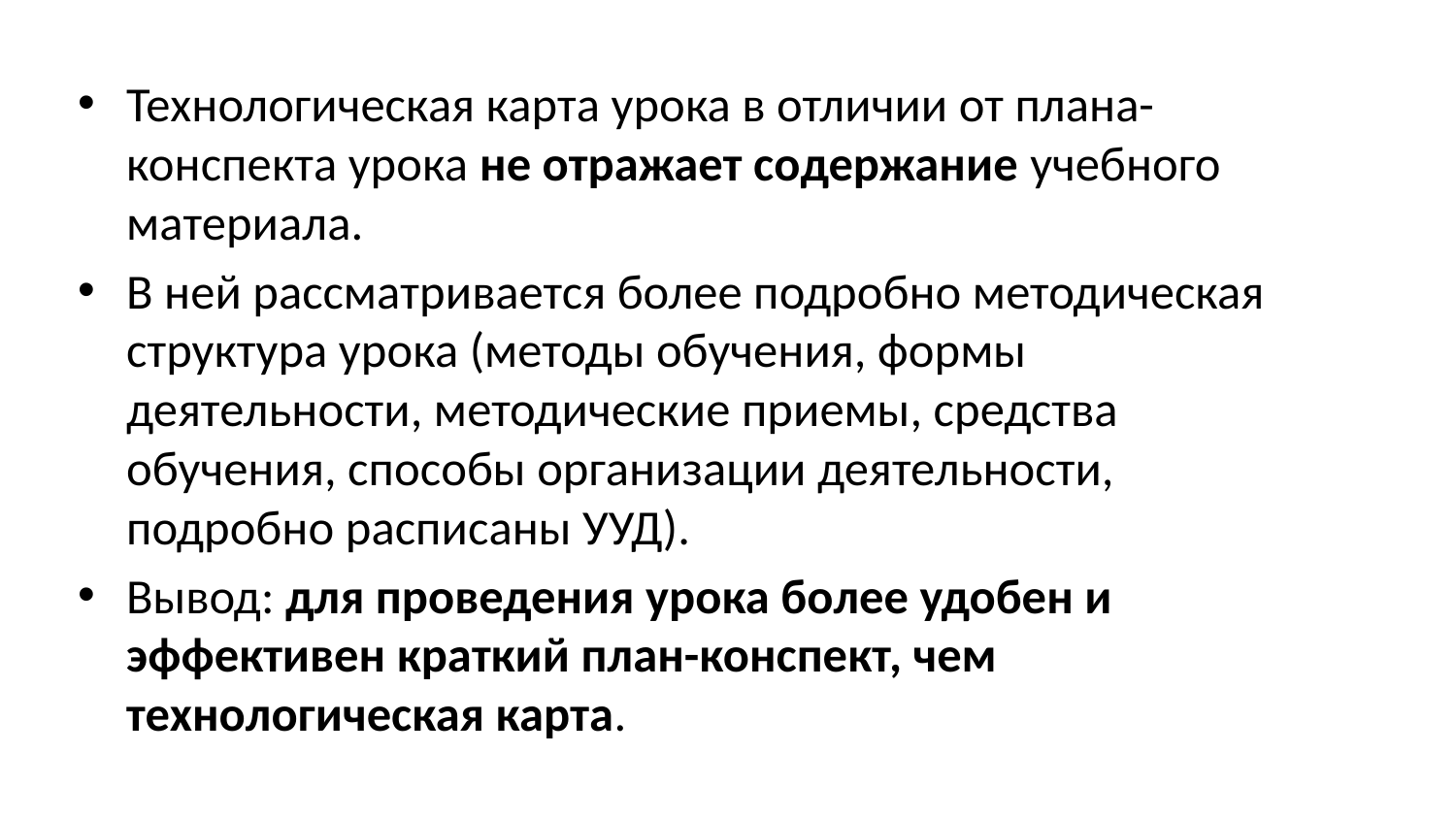

Технологическая карта урока в отличии от плана-конспекта урока не отражает содержание учебного материала.
В ней рассматривается более подробно методическая структура урока (методы обучения, формы деятельности, методические приемы, средства обучения, способы организации деятельности, подробно расписаны УУД).
Вывод: для проведения урока более удобен и эффективен краткий план-конспект, чем технологическая карта.